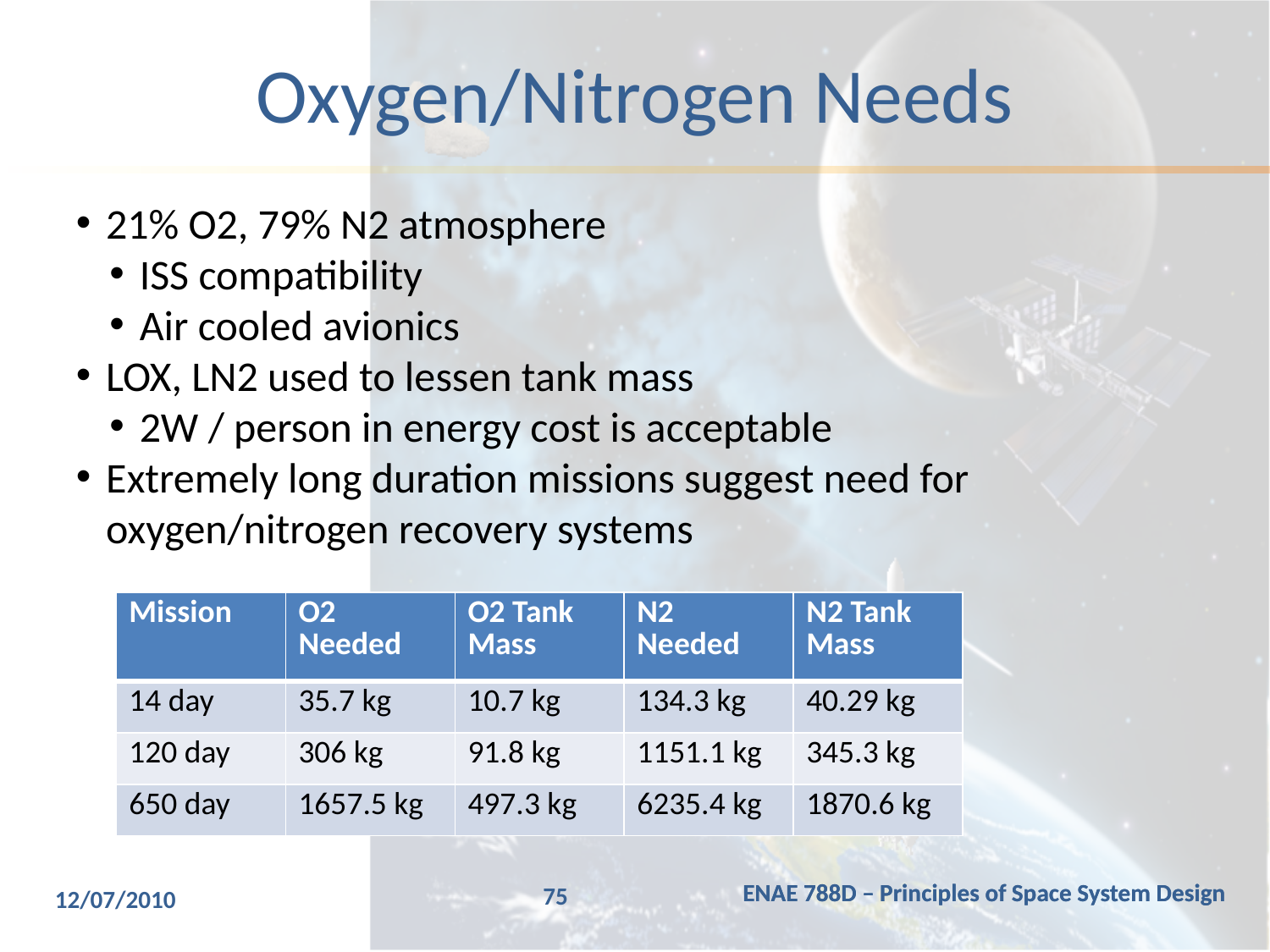

# Oxygen/Nitrogen Needs
21% O2, 79% N2 atmosphere
ISS compatibility
Air cooled avionics
LOX, LN2 used to lessen tank mass
2W / person in energy cost is acceptable
Extremely long duration missions suggest need for oxygen/nitrogen recovery systems
| Mission | O2 Needed | O2 Tank Mass | N2 Needed | N2 Tank Mass |
| --- | --- | --- | --- | --- |
| 14 day | 35.7 kg | 10.7 kg | 134.3 kg | 40.29 kg |
| 120 day | 306 kg | 91.8 kg | 1151.1 kg | 345.3 kg |
| 650 day | 1657.5 kg | 497.3 kg | 6235.4 kg | 1870.6 kg |